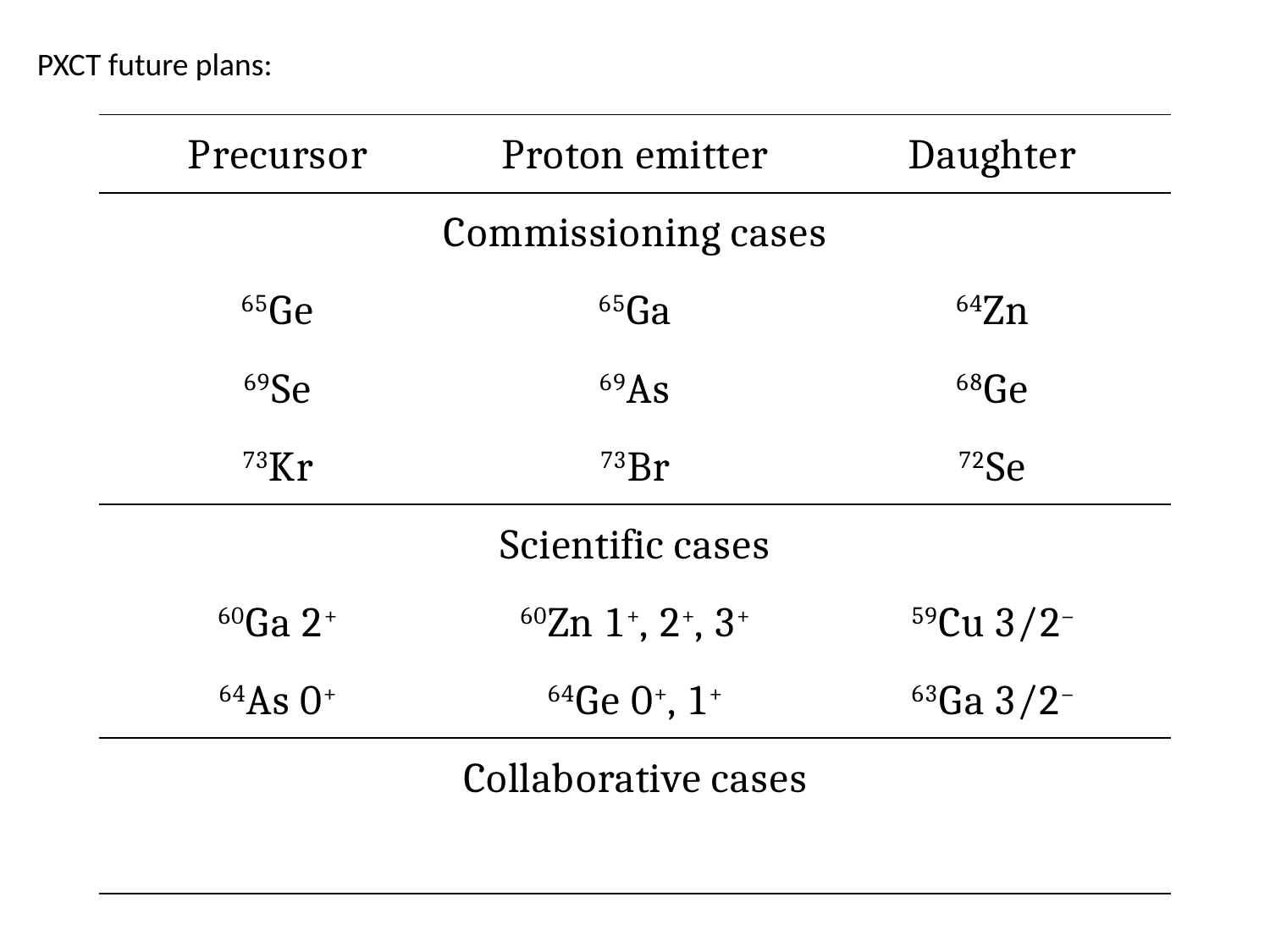

PXCT future plans:
| Precursor | Proton emitter | Daughter |
| --- | --- | --- |
| Commissioning cases |  |  |
| 65Ge | 65Ga | 64Zn |
| 69Se | 69As | 68Ge |
| 73Kr | 73Br | 72Se |
| Scientific cases |  |  |
| 60Ga 2+ | 60Zn 1+, 2+, 3+ | 59Cu 3/2– |
| 64As 0+ | 64Ge 0+, 1+ | 63Ga 3/2– |
| Collaborative cases |  |  |
|  |  |  |